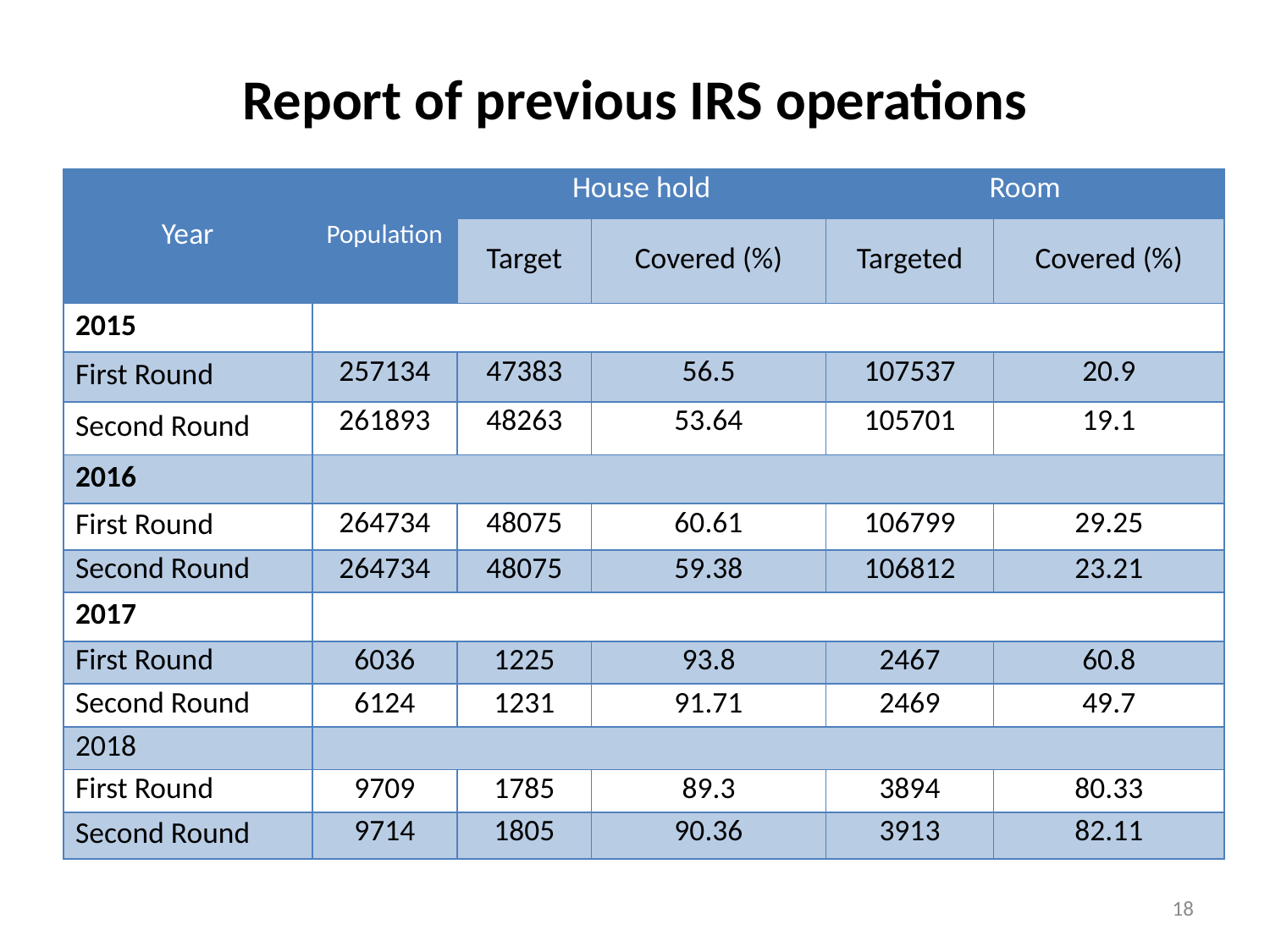

Report of previous IRS operations
| Year | Population | House hold |  | Room |  |
| --- | --- | --- | --- | --- | --- |
|  |  | Target | Covered (%) | Targeted | Covered (%) |
| 2015 |  |  |  |  |  |
| First Round | 257134 | 47383 | 56.5 | 107537 | 20.9 |
| Second Round | 261893 | 48263 | 53.64 | 105701 | 19.1 |
| 2016 |  |  |  |  |  |
| First Round | 264734 | 48075 | 60.61 | 106799 | 29.25 |
| Second Round | 264734 | 48075 | 59.38 | 106812 | 23.21 |
| 2017 |  |  |  |  |  |
| First Round | 6036 | 1225 | 93.8 | 2467 | 60.8 |
| Second Round | 6124 | 1231 | 91.71 | 2469 | 49.7 |
| 2018 |  |  |  |  |  |
| First Round | 9709 | 1785 | 89.3 | 3894 | 80.33 |
| Second Round | 9714 | 1805 | 90.36 | 3913 | 82.11 |
18